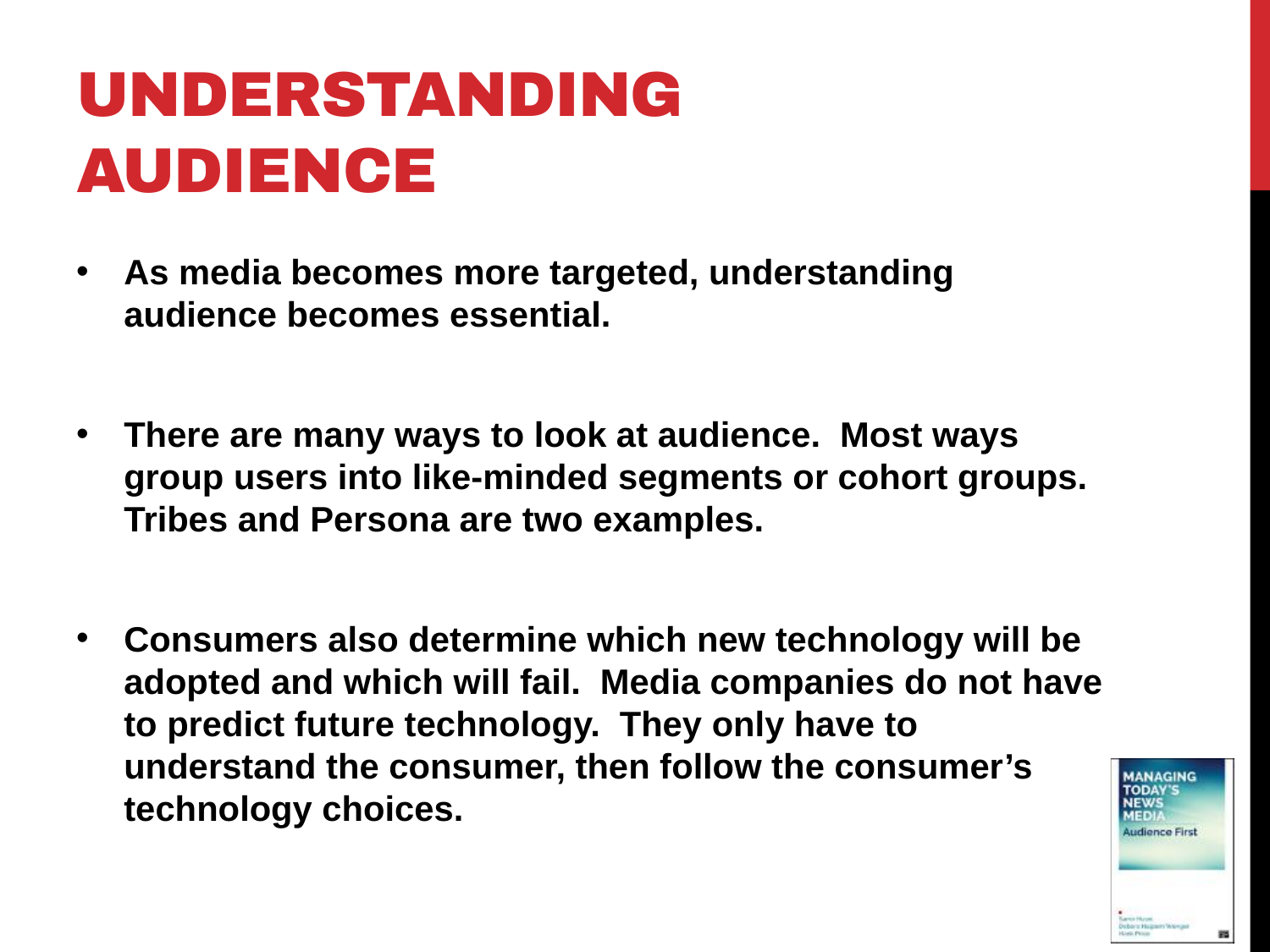

# Understanding audience
As media becomes more targeted, understanding audience becomes essential.

There are many ways to look at audience.  Most ways group users into like-minded segments or cohort groups.  Tribes and Persona are two examples.

Consumers also determine which new technology will be adopted and which will fail.  Media companies do not have to predict future technology.  They only have to understand the consumer, then follow the consumer’s technology choices.